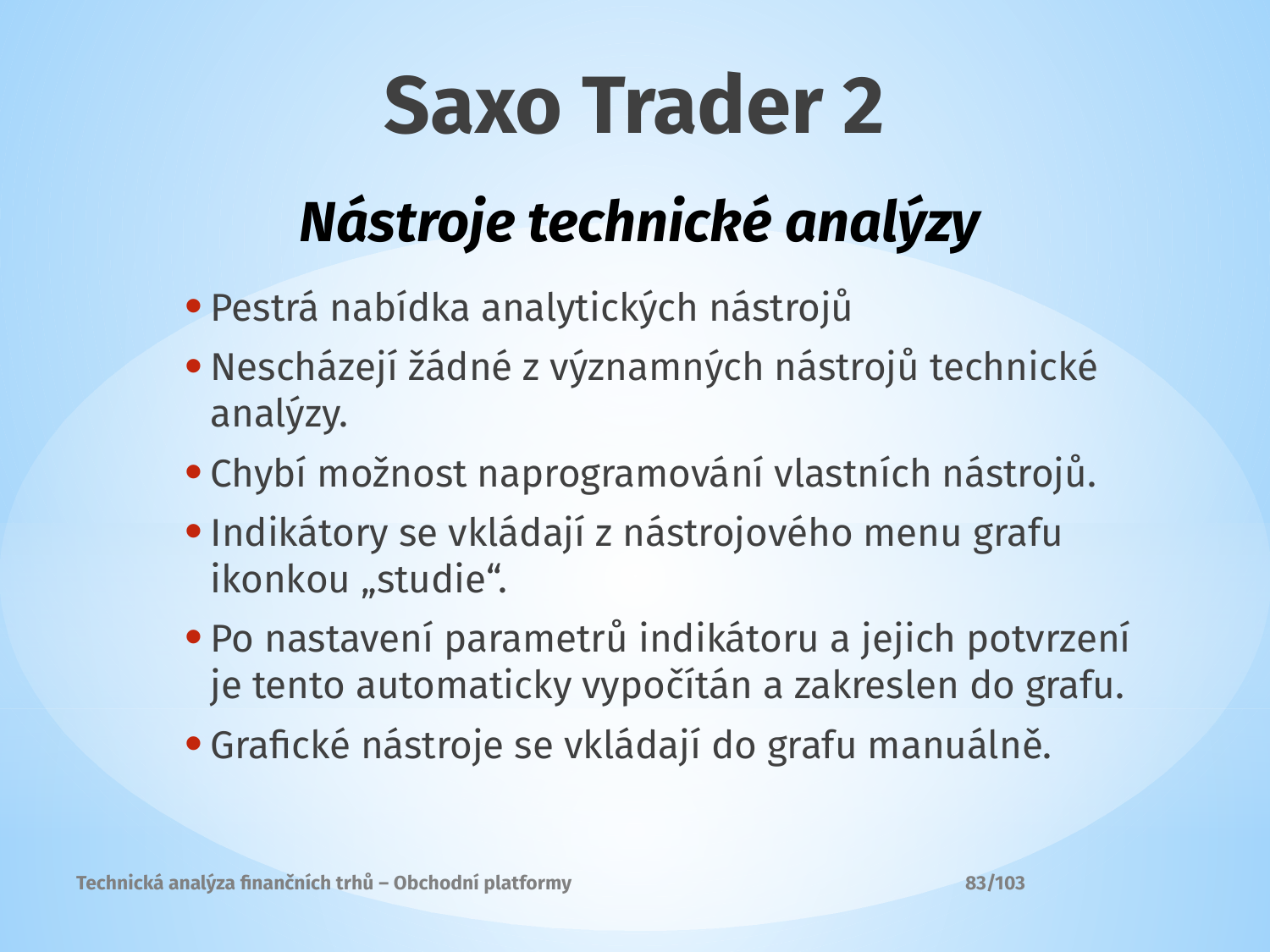

Saxo Trader 2
Nástroje technické analýzy
Pestrá nabídka analytických nástrojů
Nescházejí žádné z významných nástrojů technické analýzy.
Chybí možnost naprogramování vlastních nástrojů.
Indikátory se vkládají z nástrojového menu grafu ikonkou „studie“.
Po nastavení parametrů indikátoru a jejich potvrzení je tento automaticky vypočítán a zakreslen do grafu.
Grafické nástroje se vkládají do grafu manuálně.

Technická analýza finančních trhů – Obchodní platformy				83/103